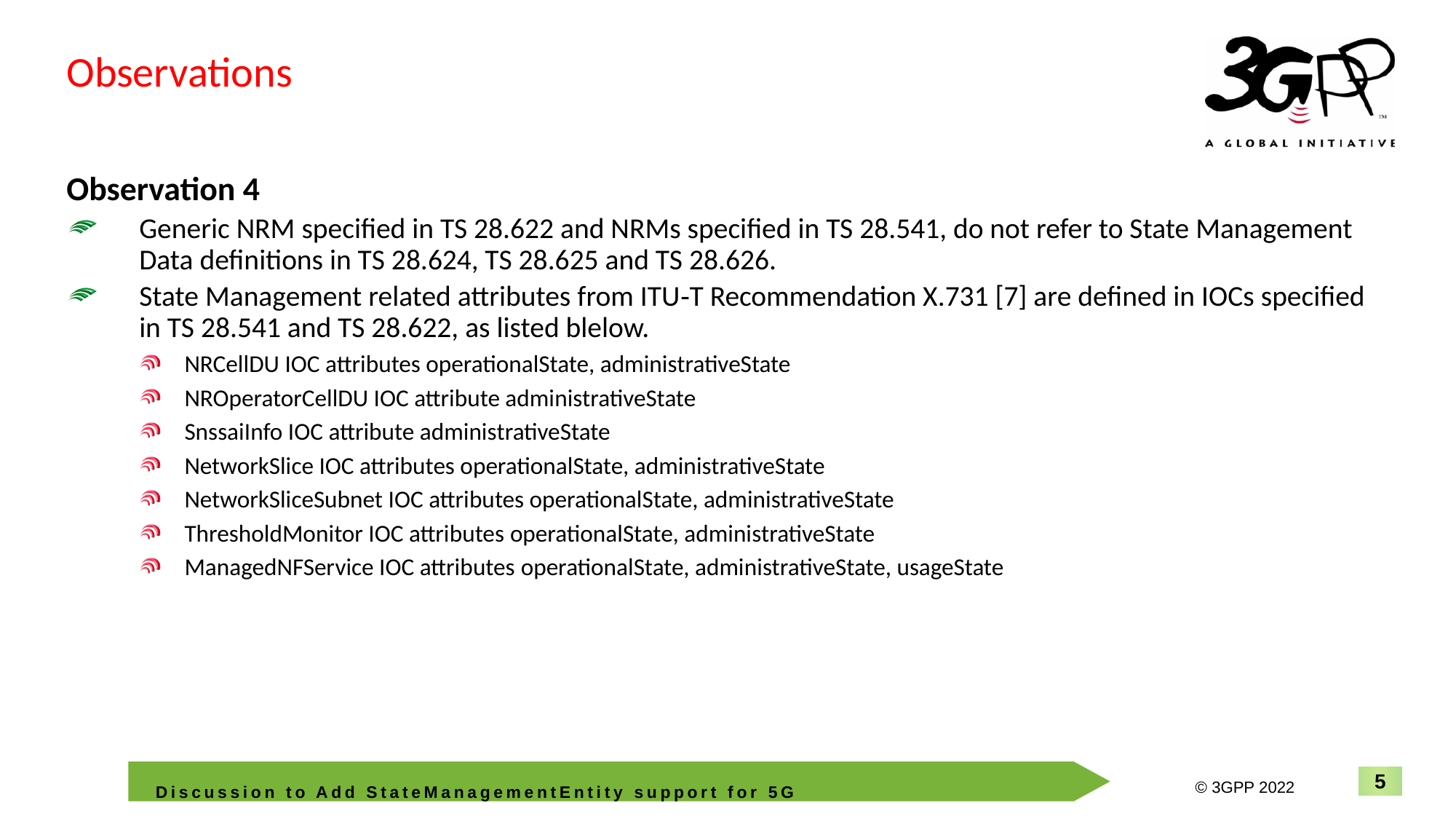

Observations

Observation 4
Generic NRM specified in TS 28.622 and NRMs specified in TS 28.541, do not refer to State Management Data definitions in TS 28.624, TS 28.625 and TS 28.626.
State Management related attributes from ITU‑T Recommendation X.731 [7] are defined in IOCs specified in TS 28.541 and TS 28.622, as listed blelow.
NRCellDU IOC attributes operationalState, administrativeState
NROperatorCellDU IOC attribute administrativeState
SnssaiInfo IOC attribute administrativeState
NetworkSlice IOC attributes operationalState, administrativeState
NetworkSliceSubnet IOC attributes operationalState, administrativeState
ThresholdMonitor IOC attributes operationalState, administrativeState
ManagedNFService IOC attributes operationalState, administrativeState, usageState